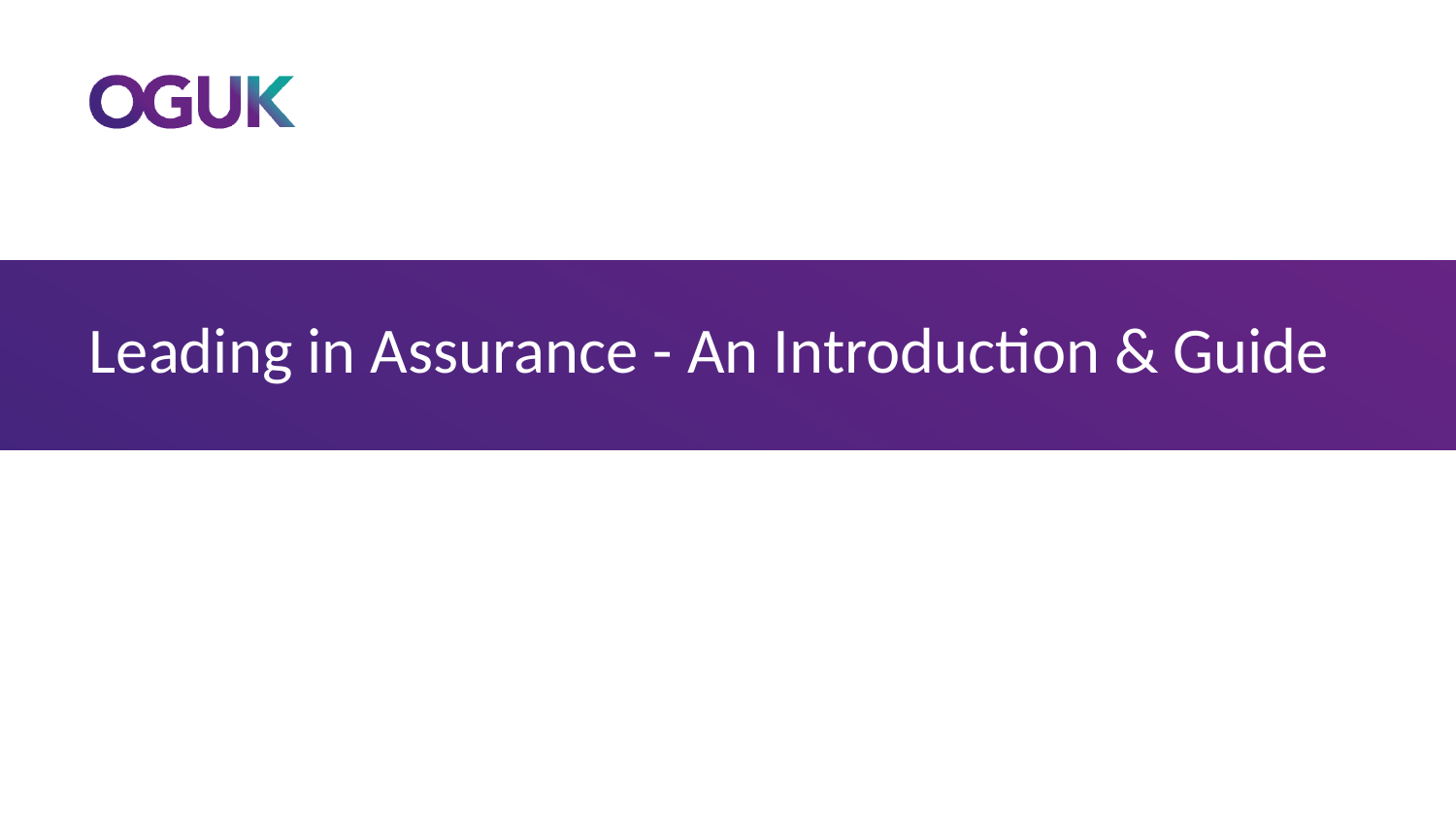

# Leading in Assurance - An Introduction & Guide